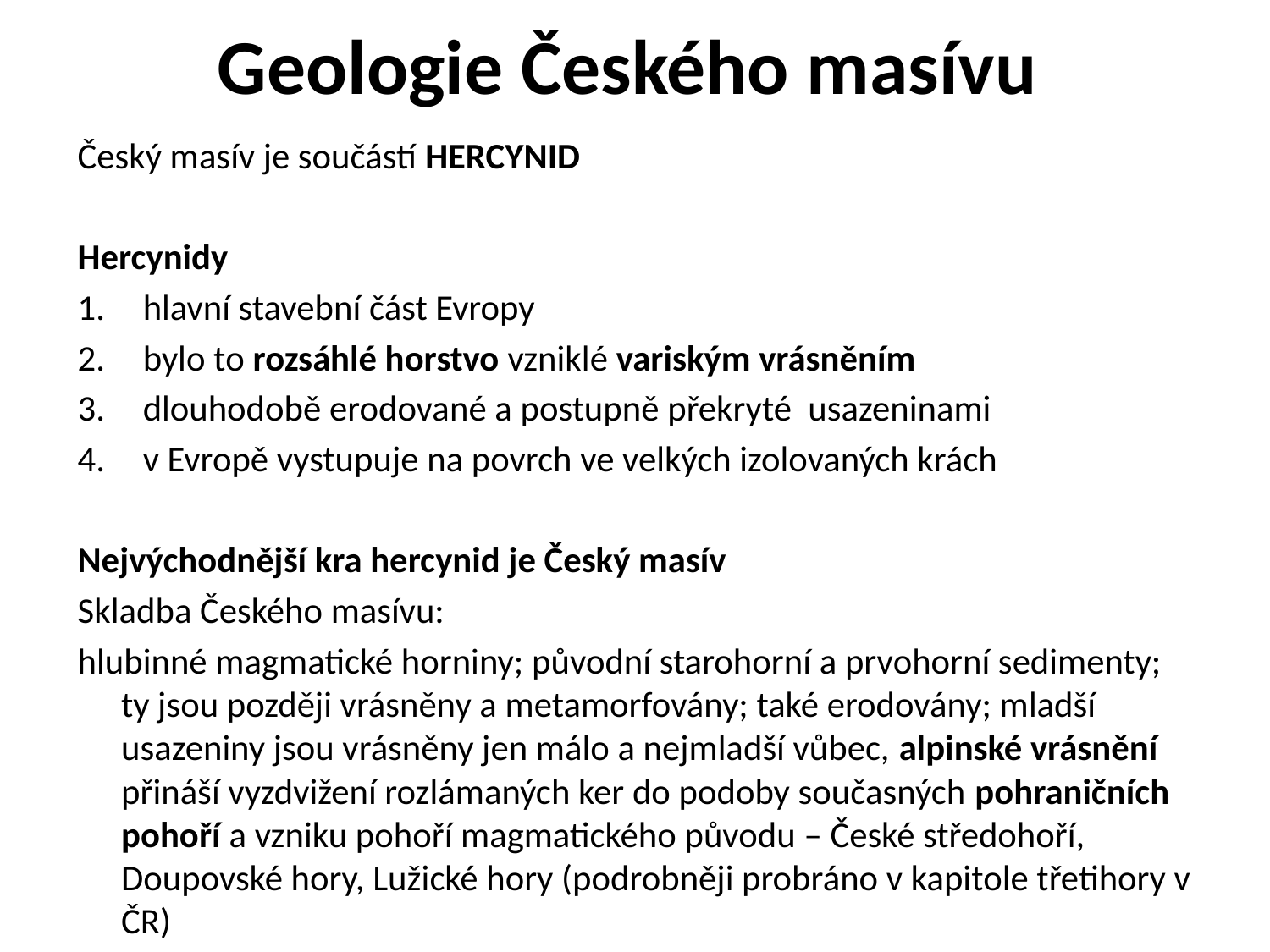

# Geologie Českého masívu
Český masív je součástí HERCYNID

Hercynidy
hlavní stavební část Evropy
bylo to rozsáhlé horstvo vzniklé variským vrásněním
dlouhodobě erodované a postupně překryté  usazeninami
v Evropě vystupuje na povrch ve velkých izolovaných krách

Nejvýchodnější kra hercynid je Český masív
Skladba Českého masívu:
hlubinné magmatické horniny; původní starohorní a prvohorní sedimenty; ty jsou později vrásněny a metamorfovány; také erodovány; mladší usazeniny jsou vrásněny jen málo a nejmladší vůbec, alpinské vrásnění přináší vyzdvižení rozlámaných ker do podoby současných pohraničních pohoří a vzniku pohoří magmatického původu – České středohoří, Doupovské hory, Lužické hory (podrobněji probráno v kapitole třetihory v ČR)